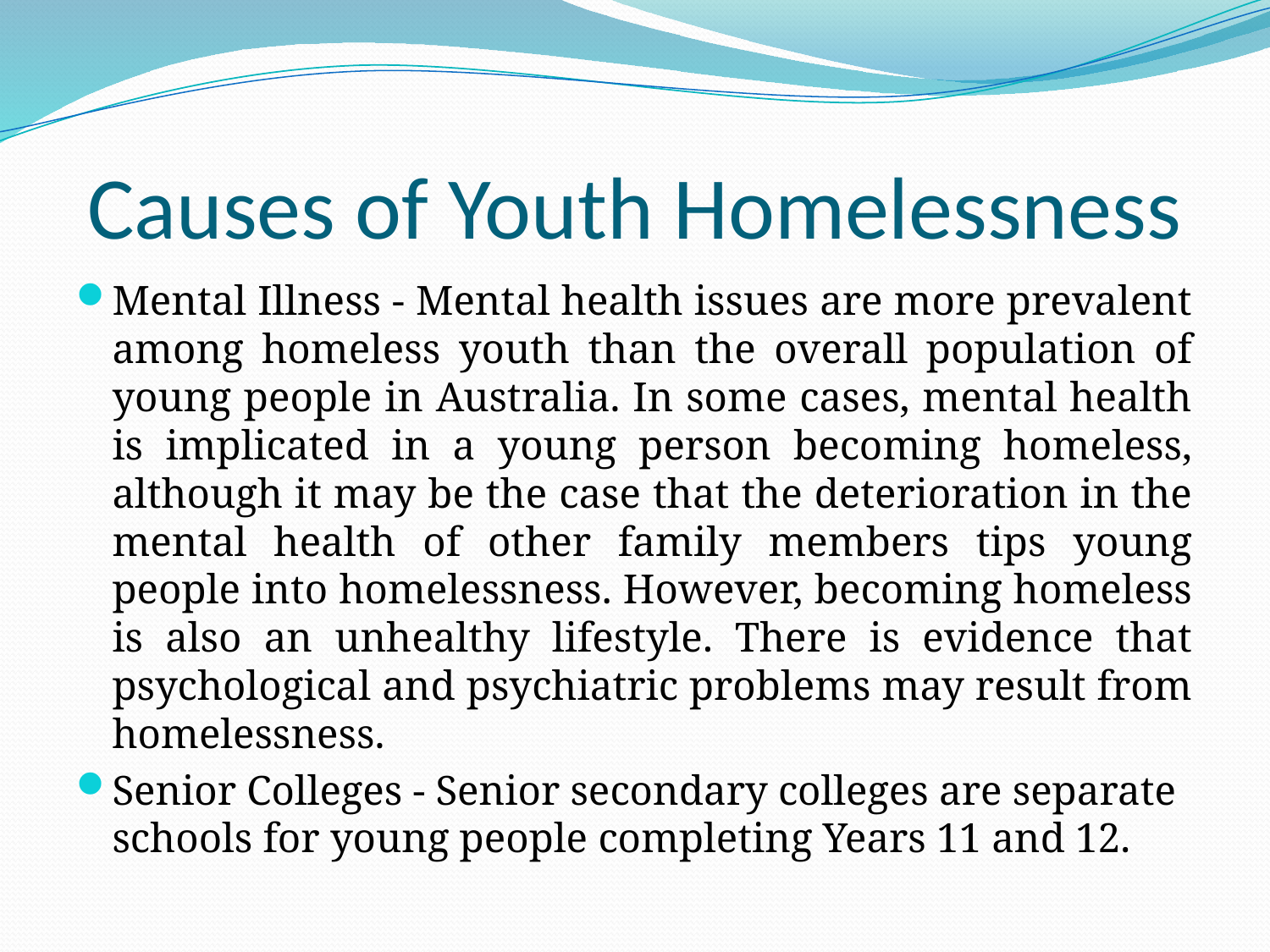

# Causes of Youth Homelessness
Mental Illness - Mental health issues are more prevalent among homeless youth than the overall population of young people in Australia. In some cases, mental health is implicated in a young person becoming homeless, although it may be the case that the deterioration in the mental health of other family members tips young people into homelessness. However, becoming homeless is also an unhealthy lifestyle. There is evidence that psychological and psychiatric problems may result from homelessness.
Senior Colleges - Senior secondary colleges are separate schools for young people completing Years 11 and 12.